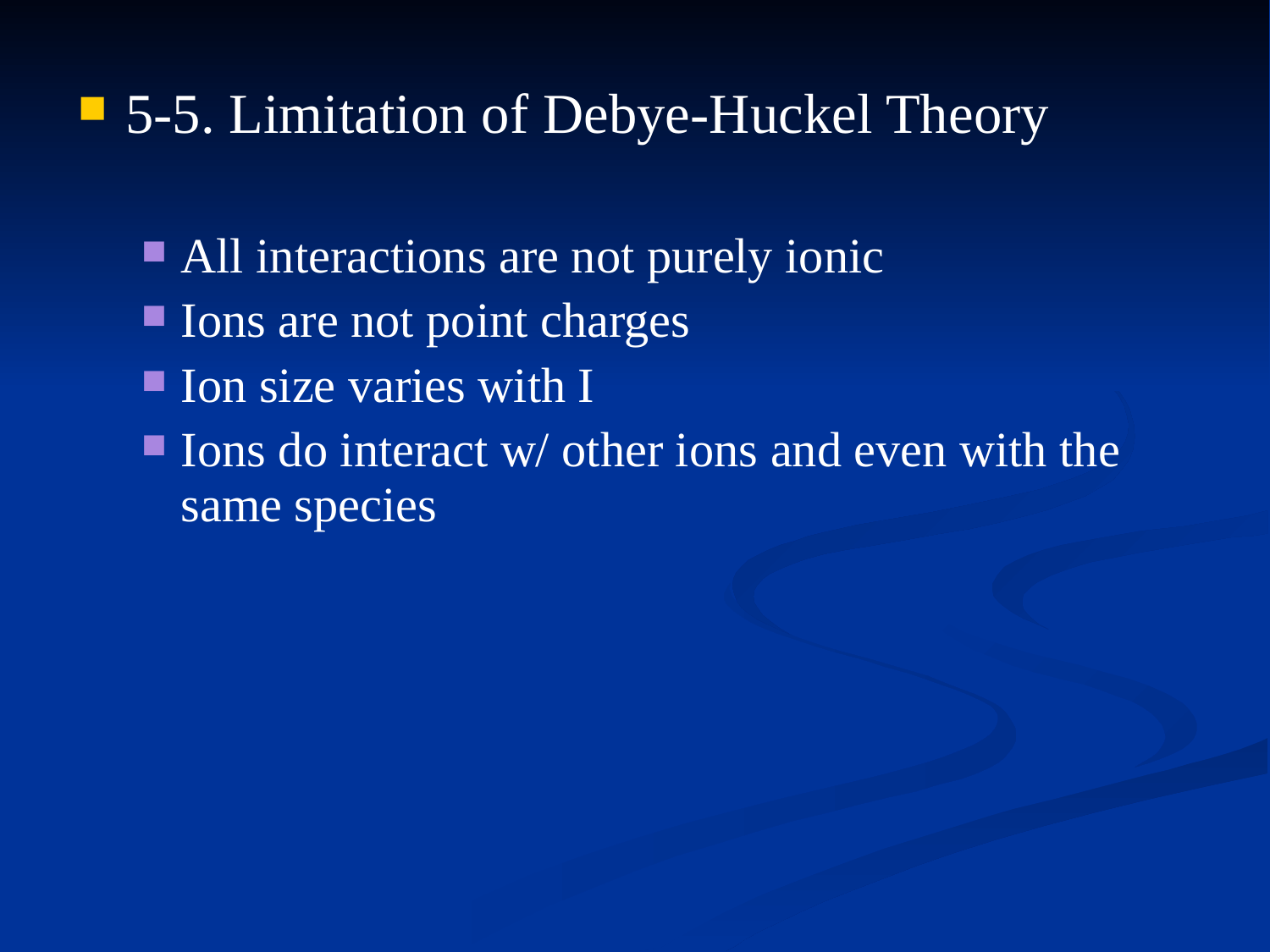

5-5. Limitation of Debye-Huckel Theory

All interactions are not purely ionic
Ions are not point charges
Ion size varies with I
Ions do interact w/ other ions and even with the same species